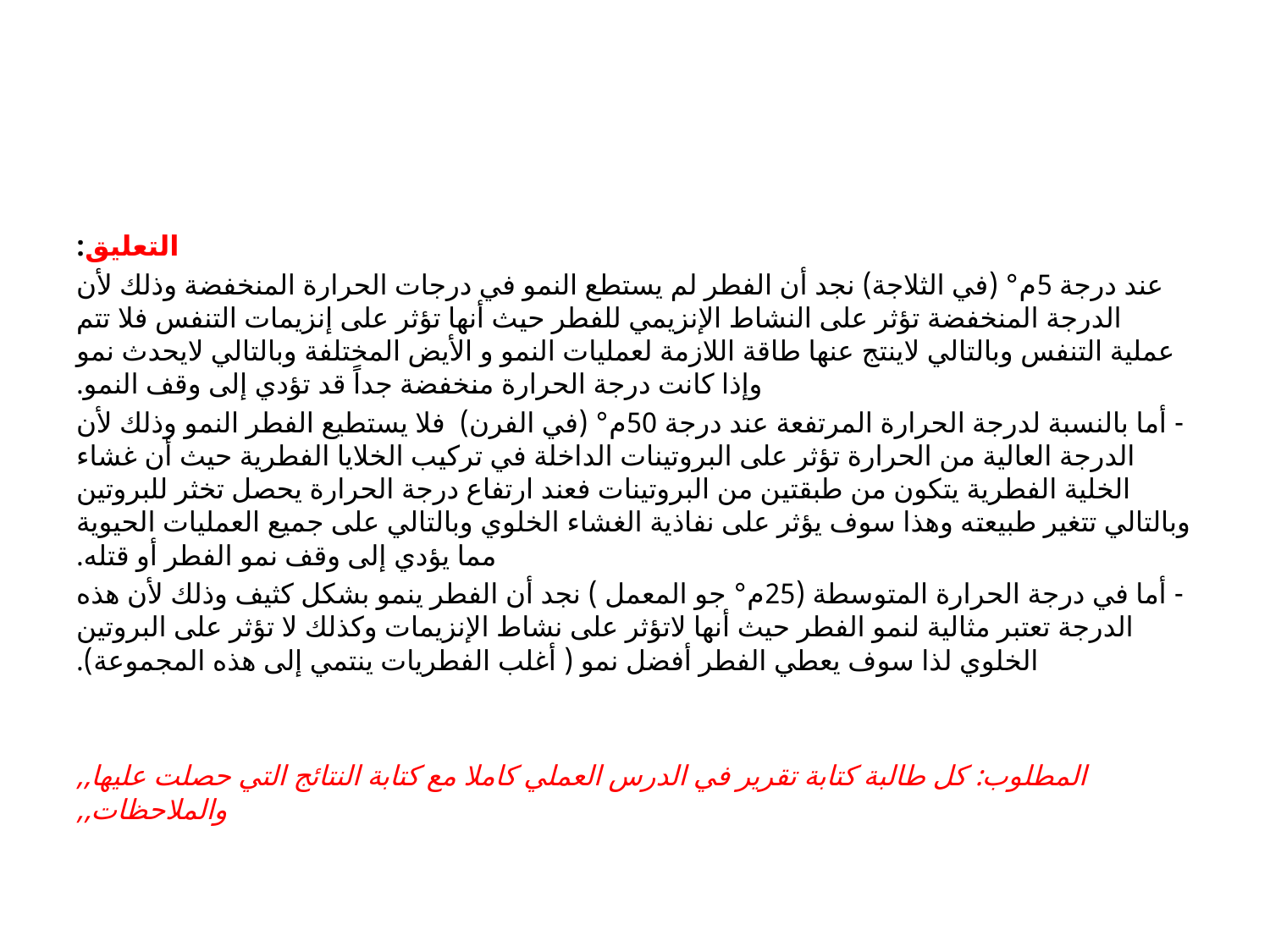

التعليق:
عند درجة 5م° (في الثلاجة) نجد أن الفطر لم يستطع النمو في درجات الحرارة المنخفضة وذلك لأن الدرجة المنخفضة تؤثر على النشاط الإنزيمي للفطر حيث أنها تؤثر على إنزيمات التنفس فلا تتم عملية التنفس وبالتالي لاينتج عنها طاقة اللازمة لعمليات النمو و الأيض المختلفة وبالتالي لايحدث نمو وإذا كانت درجة الحرارة منخفضة جداً قد تؤدي إلى وقف النمو.
- أما بالنسبة لدرجة الحرارة المرتفعة عند درجة 50م° (في الفرن)  فلا يستطيع الفطر النمو وذلك لأن الدرجة العالية من الحرارة تؤثر على البروتينات الداخلة في تركيب الخلايا الفطرية حيث أن غشاء الخلية الفطرية يتكون من طبقتين من البروتينات فعند ارتفاع درجة الحرارة يحصل تخثر للبروتين وبالتالي تتغير طبيعته وهذا سوف يؤثر على نفاذية الغشاء الخلوي وبالتالي على جميع العمليات الحيوية مما يؤدي إلى وقف نمو الفطر أو قتله.
- أما في درجة الحرارة المتوسطة (25م° جو المعمل ) نجد أن الفطر ينمو بشكل كثيف وذلك لأن هذه الدرجة تعتبر مثالية لنمو الفطر حيث أنها لاتؤثر على نشاط الإنزيمات وكذلك لا تؤثر على البروتين الخلوي لذا سوف يعطي الفطر أفضل نمو ( أغلب الفطريات ينتمي إلى هذه المجموعة).

المطلوب: كل طالبة كتابة تقرير في الدرس العملي كاملا مع كتابة النتائج التي حصلت عليها,, والملاحظات,,